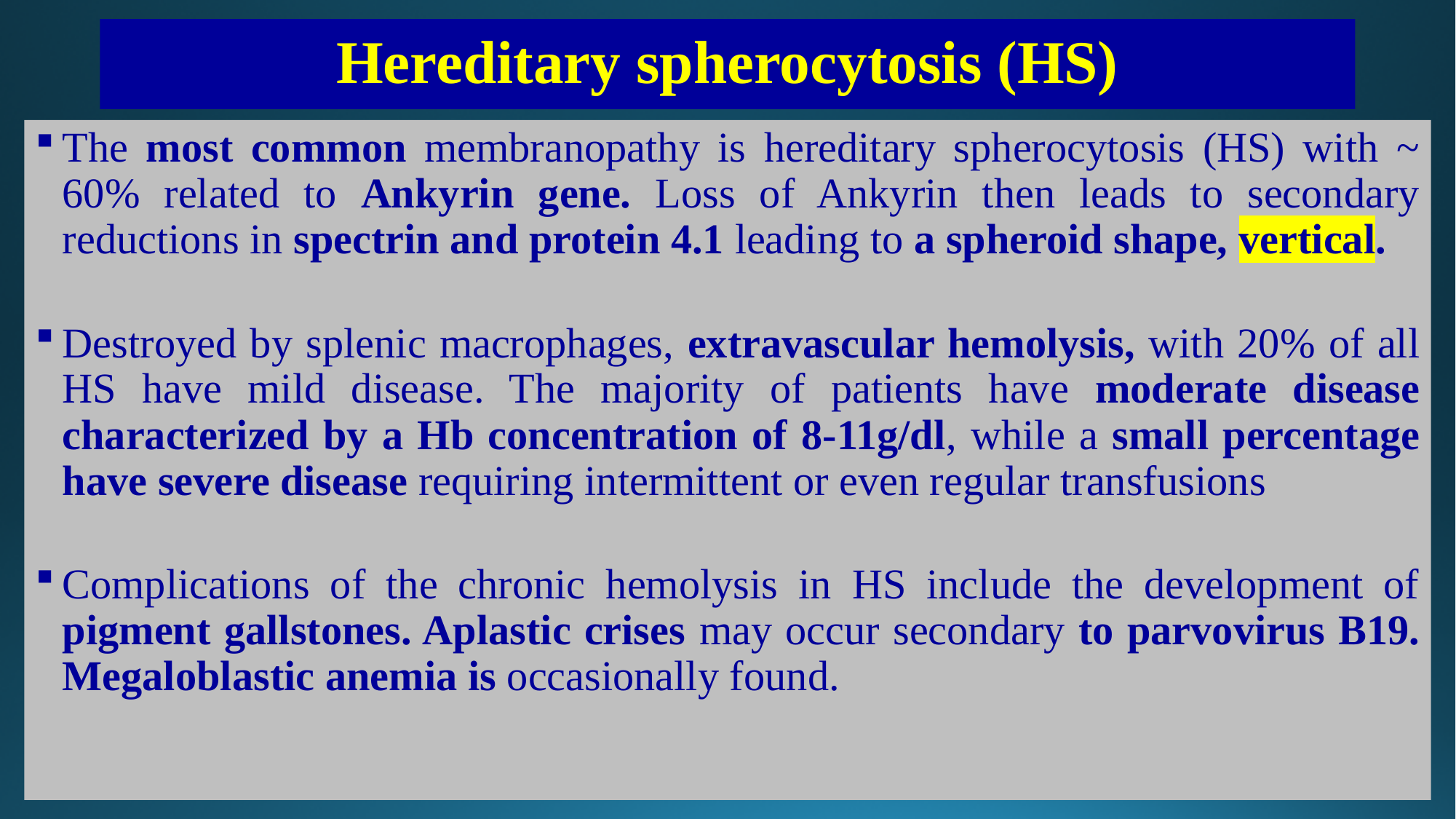

# Hereditary spherocytosis (HS)
The most common membranopathy is hereditary spherocytosis (HS) with ~ 60% related to Ankyrin gene. Loss of Ankyrin then leads to secondary reductions in spectrin and protein 4.1 leading to a spheroid shape, vertical.

Destroyed by splenic macrophages, extravascular hemolysis, with 20% of all HS have mild disease. The majority of patients have moderate disease characterized by a Hb concentration of 8-11g/dl, while a small percentage have severe disease requiring intermittent or even regular transfusions

Complications of the chronic hemolysis in HS include the development of pigment gallstones. Aplastic crises may occur secondary to parvovirus B19. Megaloblastic anemia is occasionally found.